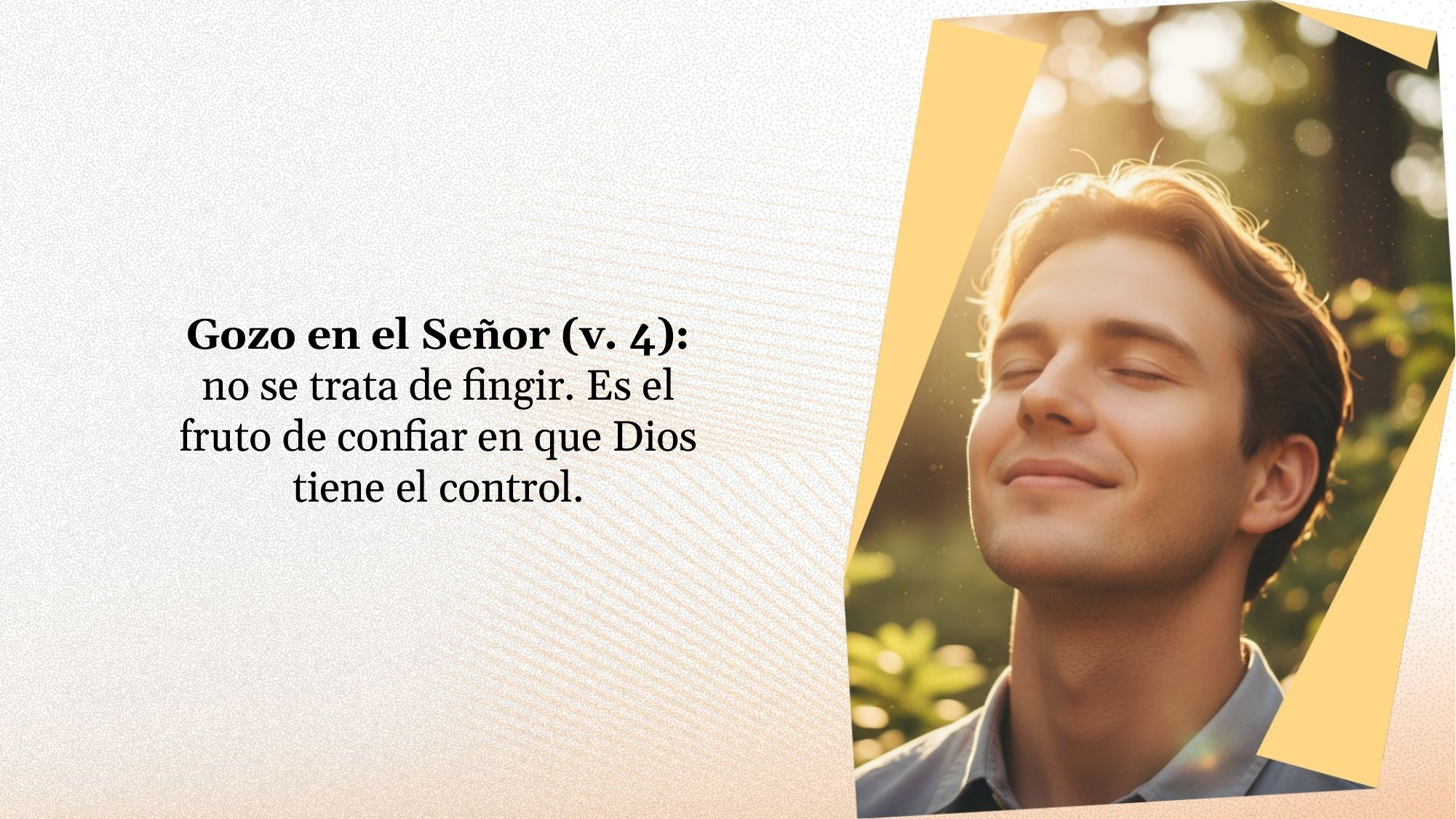

Gozo en el Señor (v. 4): no se trata de fingir. Es el fruto de confiar en que Dios tiene el control.